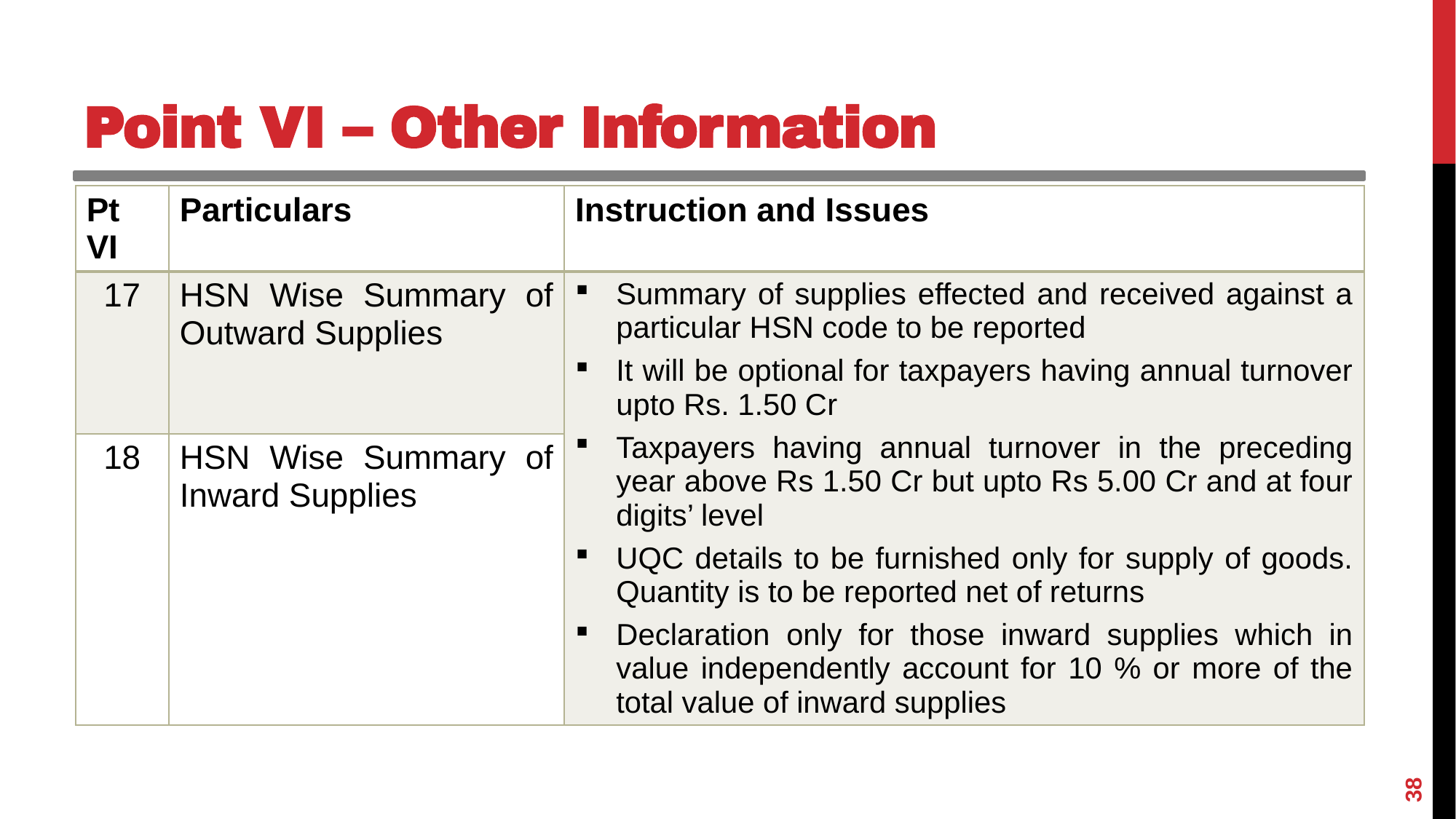

# Point VI – Other Information
| Pt VI | Particulars | Instruction and Issues |
| --- | --- | --- |
| 17 | HSN Wise Summary of Outward Supplies | Summary of supplies effected and received against a particular HSN code to be reported It will be optional for taxpayers having annual turnover upto Rs. 1.50 Cr Taxpayers having annual turnover in the preceding year above Rs 1.50 Cr but upto Rs 5.00 Cr and at four digits’ level UQC details to be furnished only for supply of goods. Quantity is to be reported net of returns Declaration only for those inward supplies which in value independently account for 10 % or more of the total value of inward supplies |
| 18 | HSN Wise Summary of Inward Supplies |  |
38